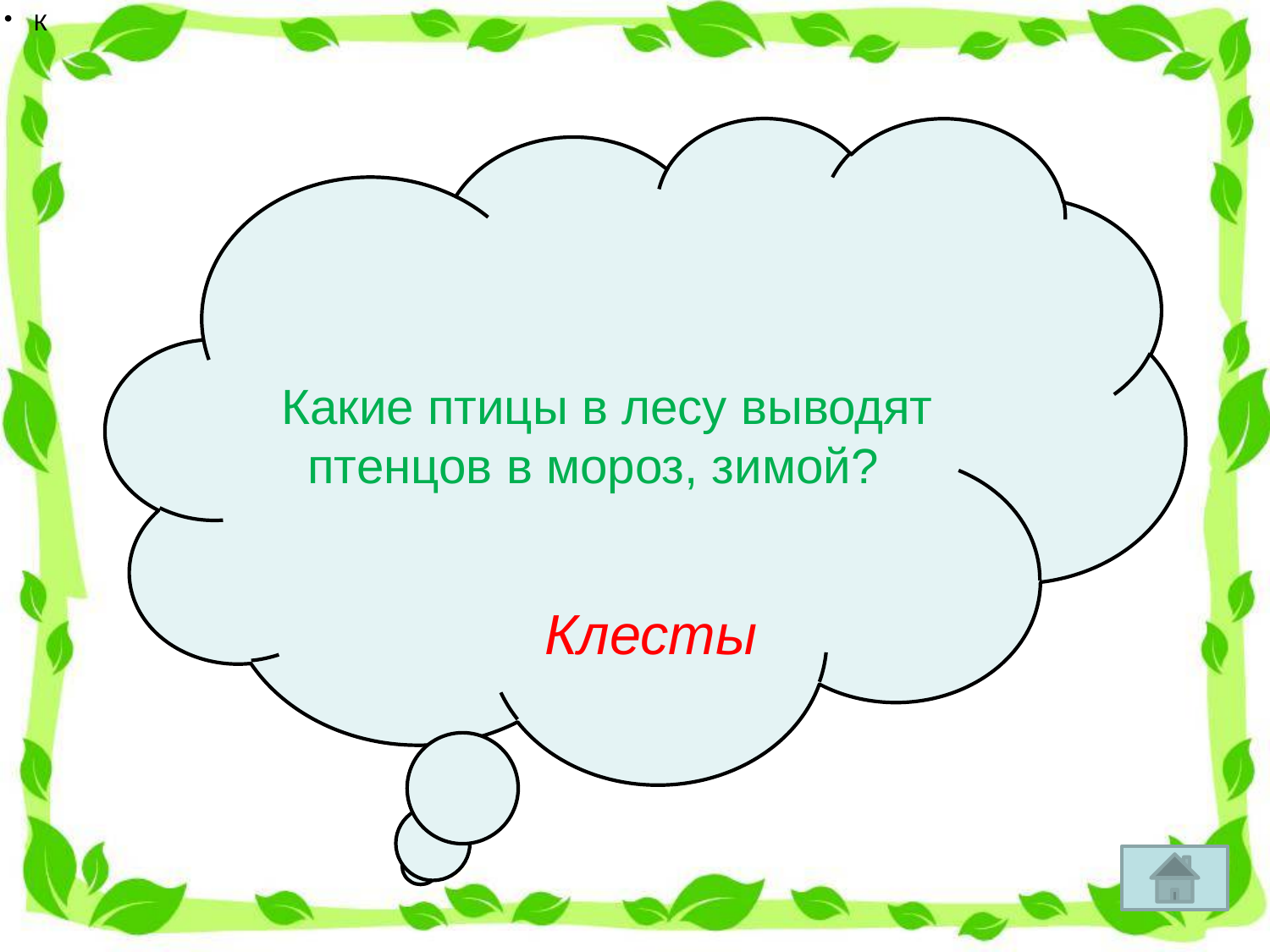

К
Какие птицы в лесу выводят птенцов в мороз, зимой?

Клесты